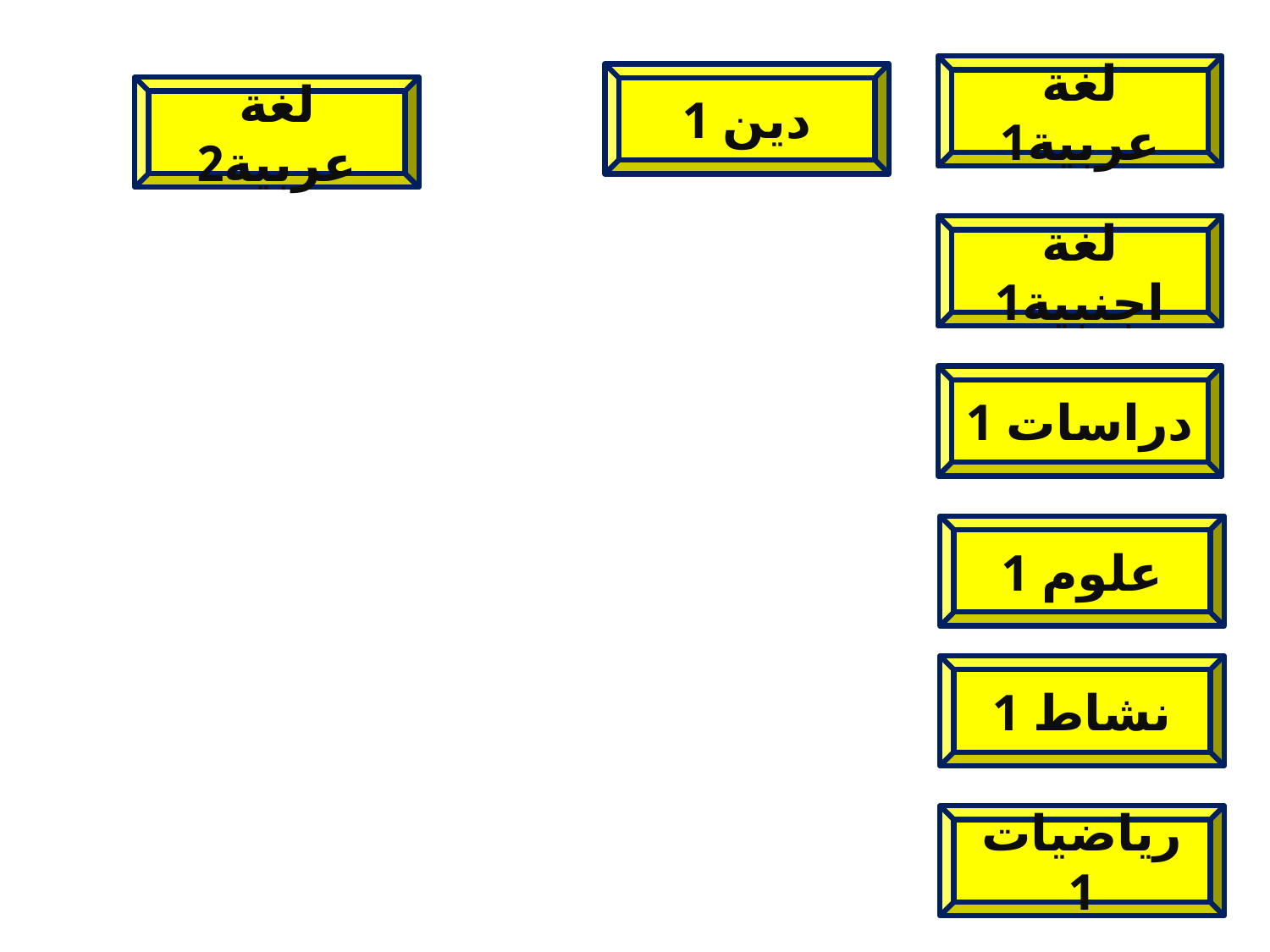

لغة عربية1
دين 1
لغة عربية2
لغة اجنبية1
دراسات 1
علوم 1
نشاط 1
رياضيات 1